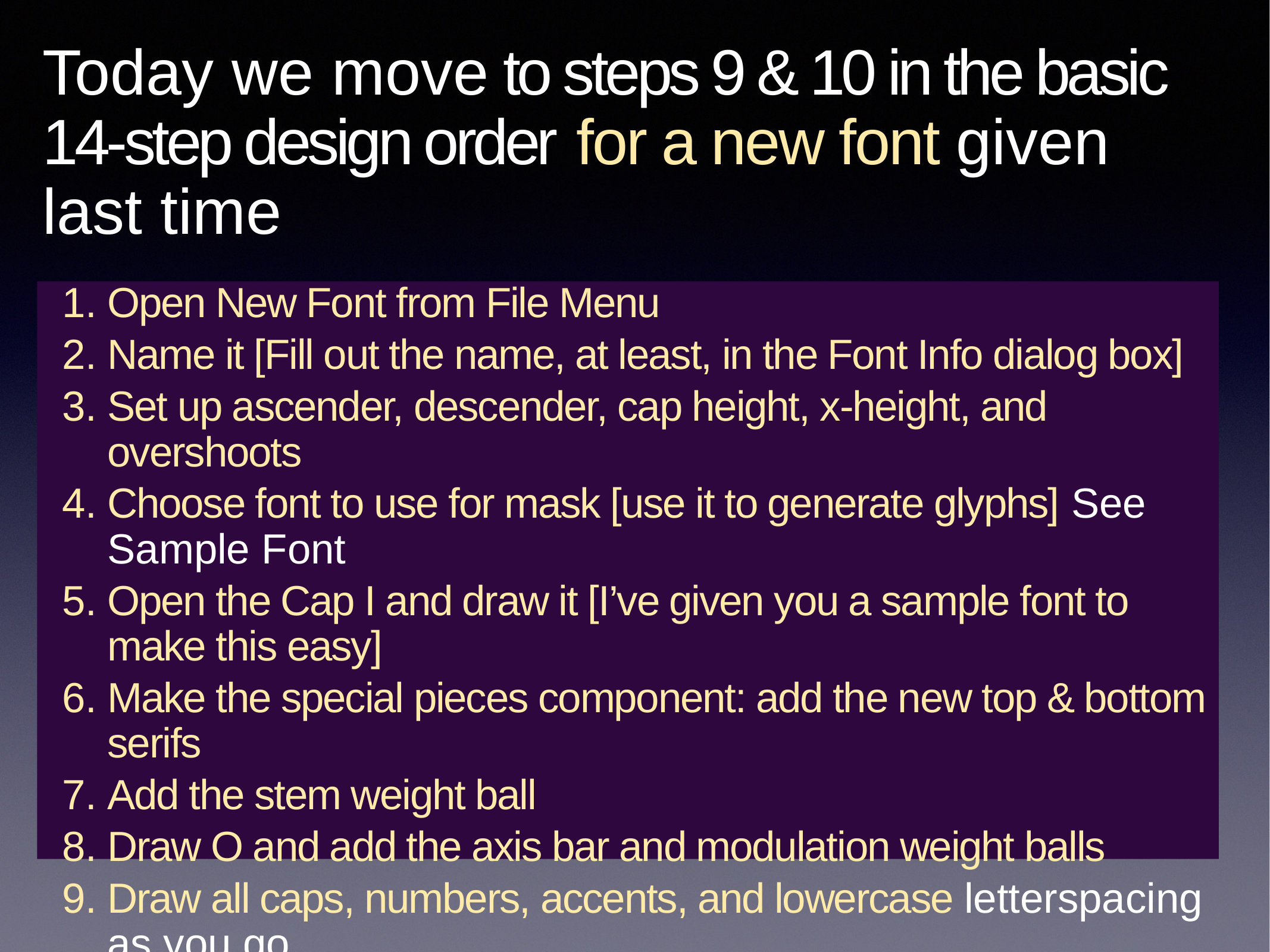

# Today we move to steps 9 & 10 in the basic 14-step design order for a new font given last time
Open New Font from File Menu
Name it [Fill out the name, at least, in the Font Info dialog box]
Set up ascender, descender, cap height, x-height, and overshoots
Choose font to use for mask [use it to generate glyphs] See Sample Font
Open the Cap I and draw it [I’ve given you a sample font to make this easy]
Make the special pieces component: add the new top & bottom serifs
Add the stem weight ball
Draw O and add the axis bar and modulation weight balls
Draw all caps, numbers, accents, and lowercase letterspacing as you go
Fix the letterspacing